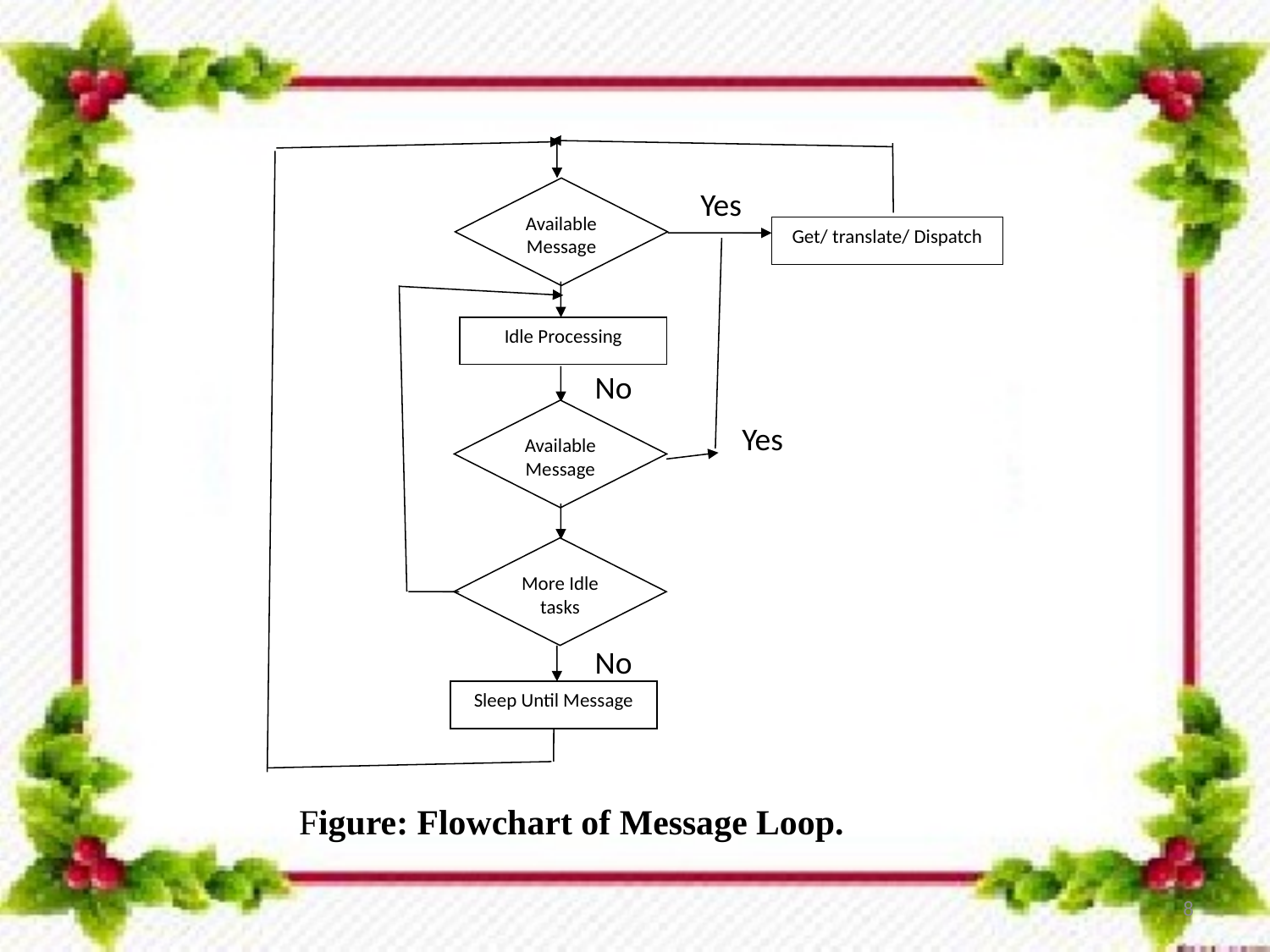

Available Message
Yes
Get/ translate/ Dispatch

Idle Processing
No

Available Message
Yes

More Idle tasks

No

Sleep Until Message

 Figure: Flowchart of Message Loop.
8